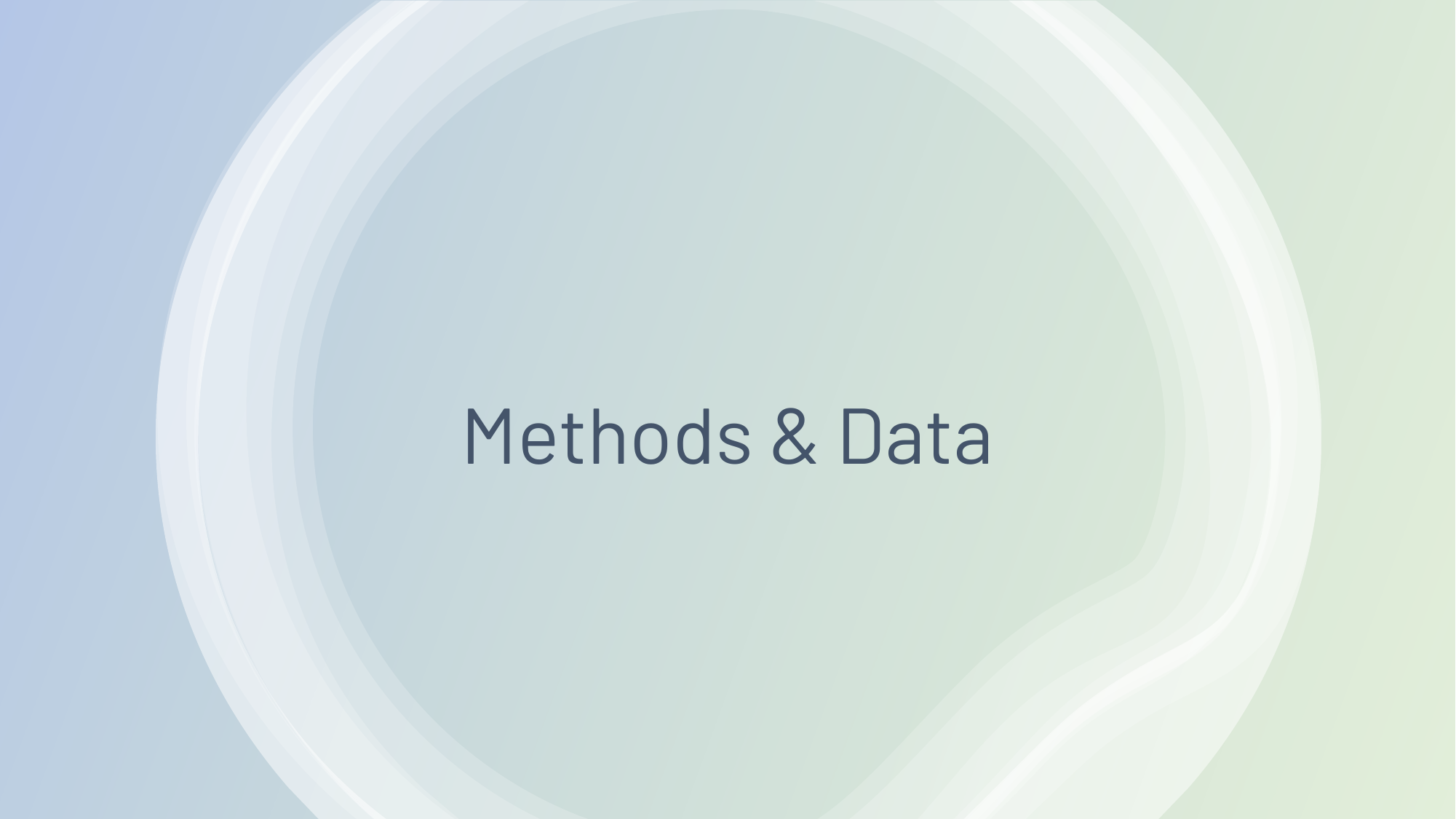

# Methods & Data

INTERNAL EPA USE ONLY